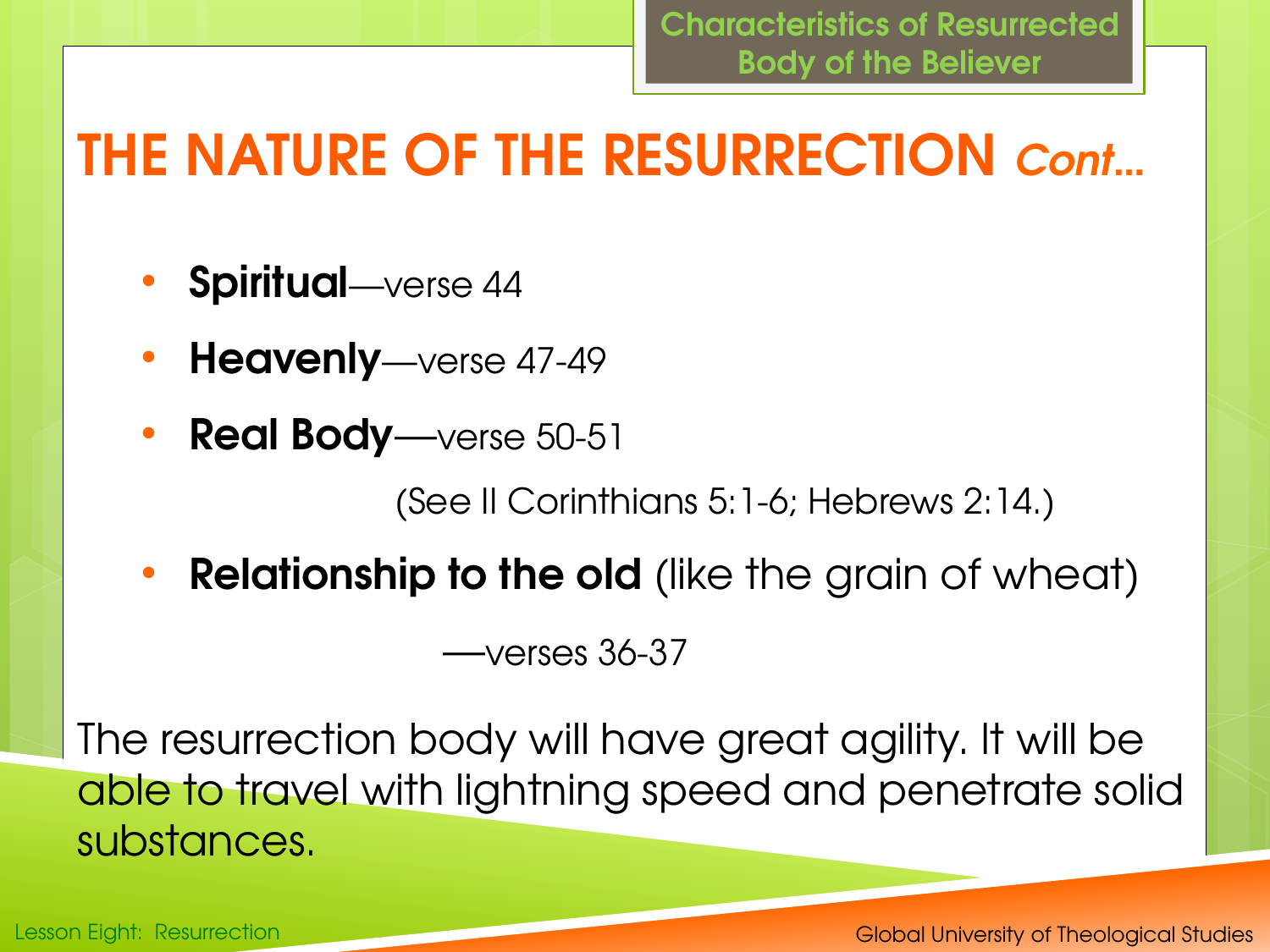

Characteristics of Resurrected
Body of the Believer
THE NATURE OF THE RESURRECTION Cont…

Spiritual—verse 44
Heavenly—verse 47-49
Real Body—verse 50-51
		(See II Corinthians 5:1-6; Hebrews 2:14.)
Relationship to the old (like the grain of wheat) 		—verses 36-37

The resurrection body will have great agility. It will be able to travel with lightning speed and penetrate solid substances.

 Global University of Theological Studies
Lesson Eight:  Resurrection